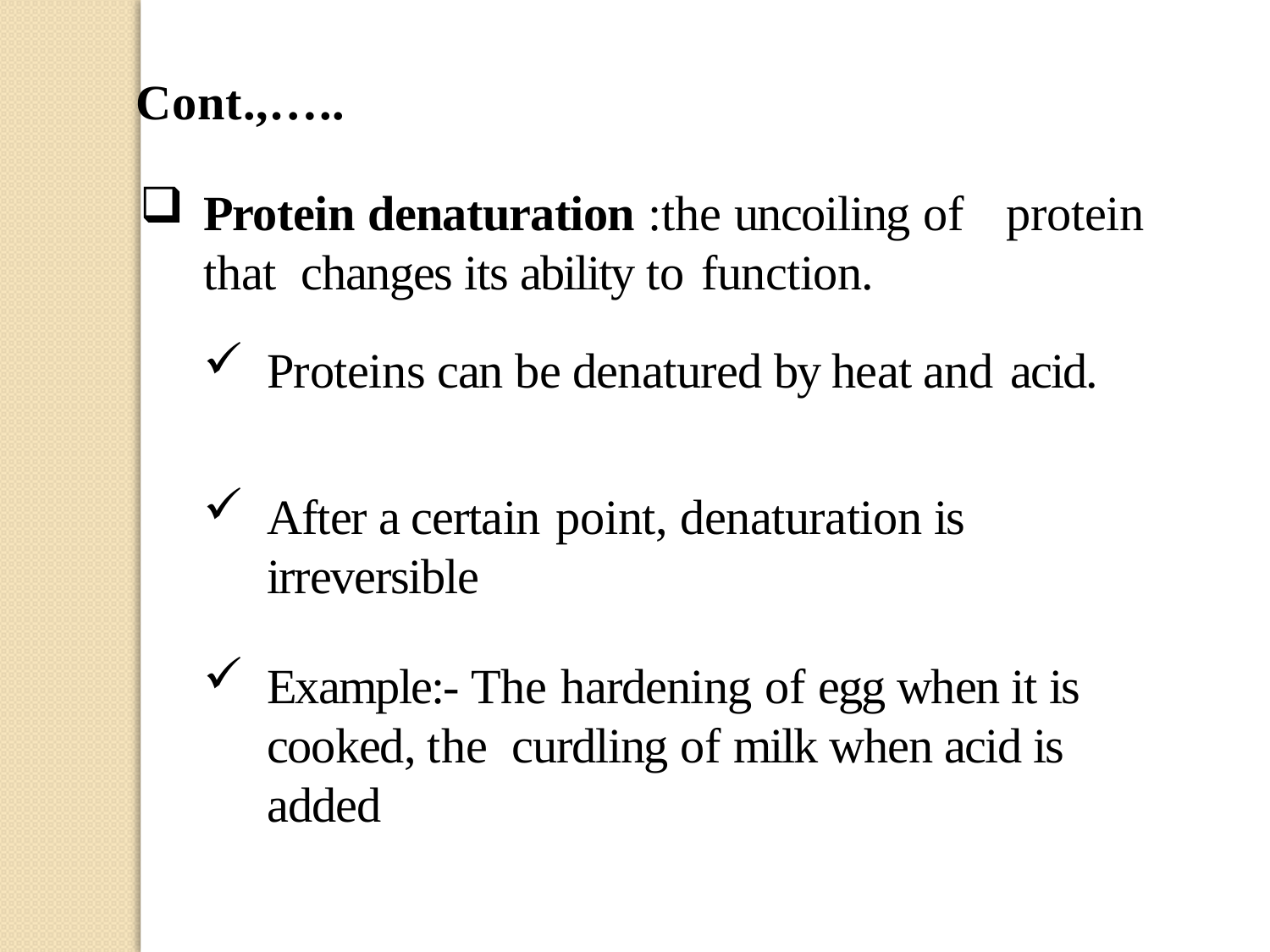

Cont.,…..
Protein denaturation :the uncoiling of	protein that  changes its ability to function.

Proteins can be denatured by heat and acid.

After a certain point, denaturation is irreversible

Example:- The hardening of egg when it is cooked, the  curdling of milk when acid is added